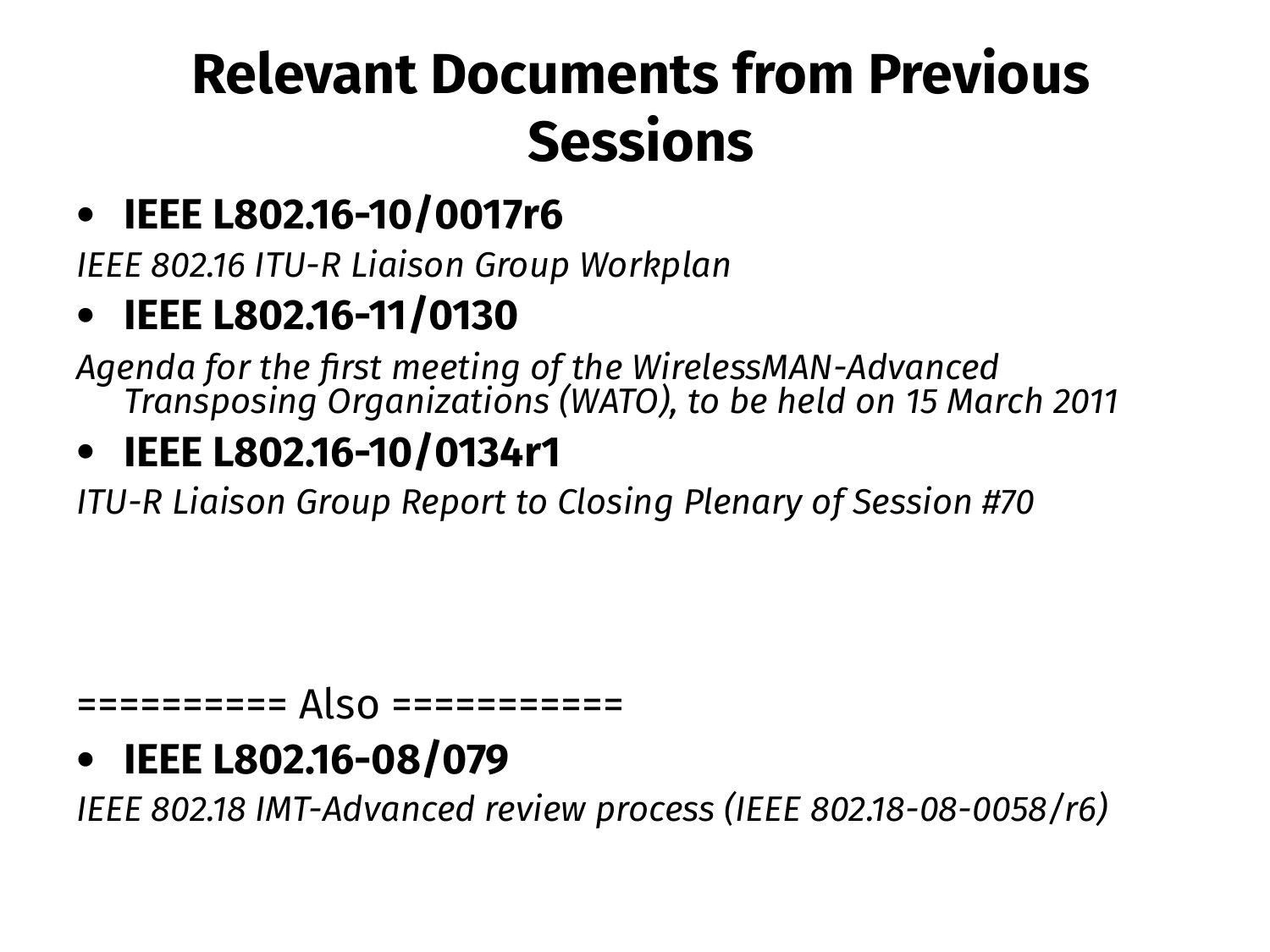

# Relevant Documents from Previous Sessions
IEEE L802.16-10/0017r6
IEEE 802.16 ITU-R Liaison Group Workplan
IEEE L802.16-11/0130
Agenda for the first meeting of the WirelessMAN-Advanced  Transposing Organizations (WATO), to be held on 15 March 2011
IEEE L802.16-10/0134r1
ITU-R Liaison Group Report to Closing Plenary of Session #70

========== Also ===========
IEEE L802.16-08/079
IEEE 802.18 IMT-Advanced review process (IEEE 802.18-08-0058/r6)